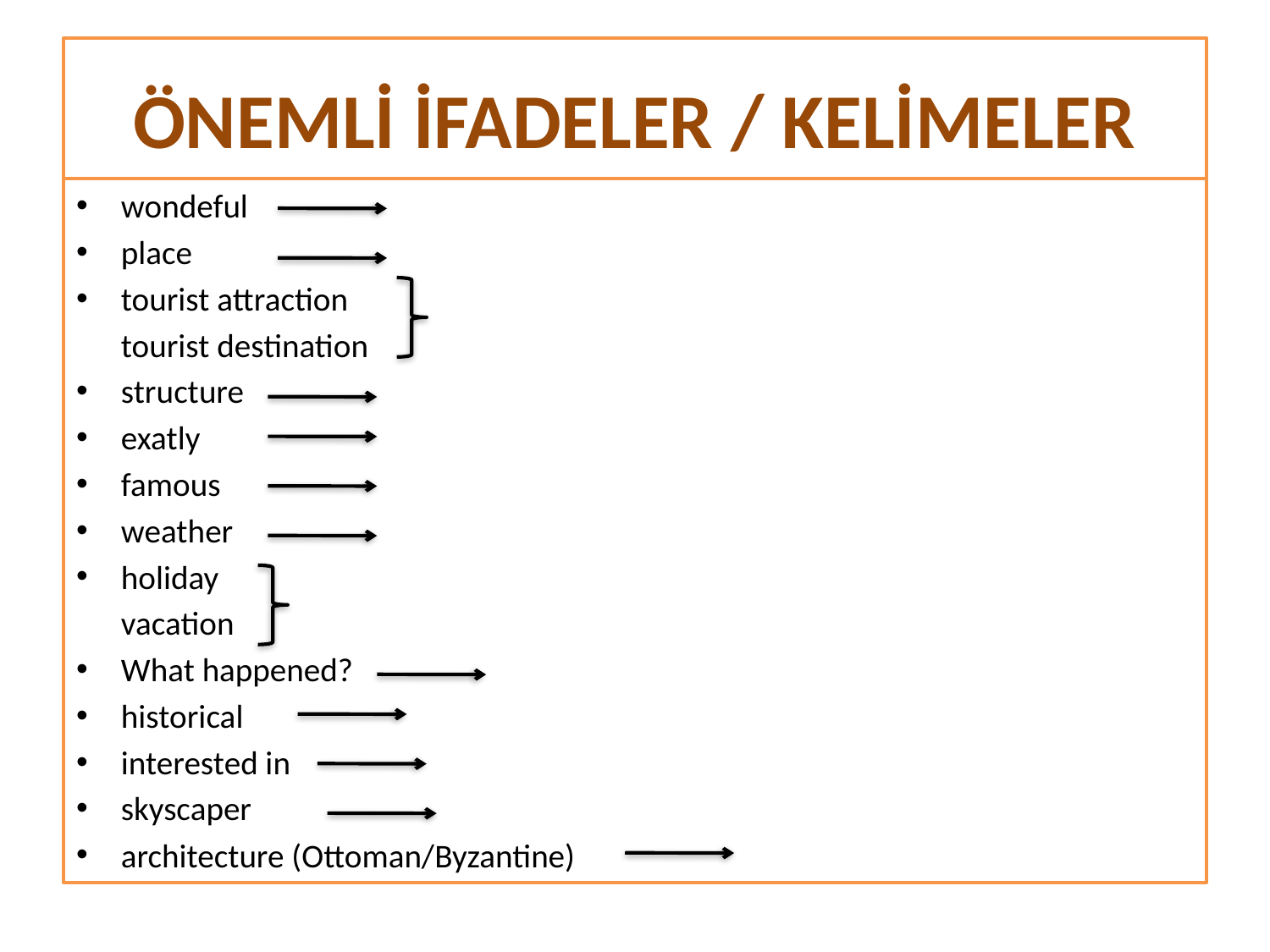

# ÖNEMLİ İFADELER / KELİMELER
wondeful
place
tourist attraction
	tourist destination
structure
exatly
famous
weather
holiday
	vacation
What happened?
historical
interested in
skyscaper
architecture (Ottoman/Byzantine)